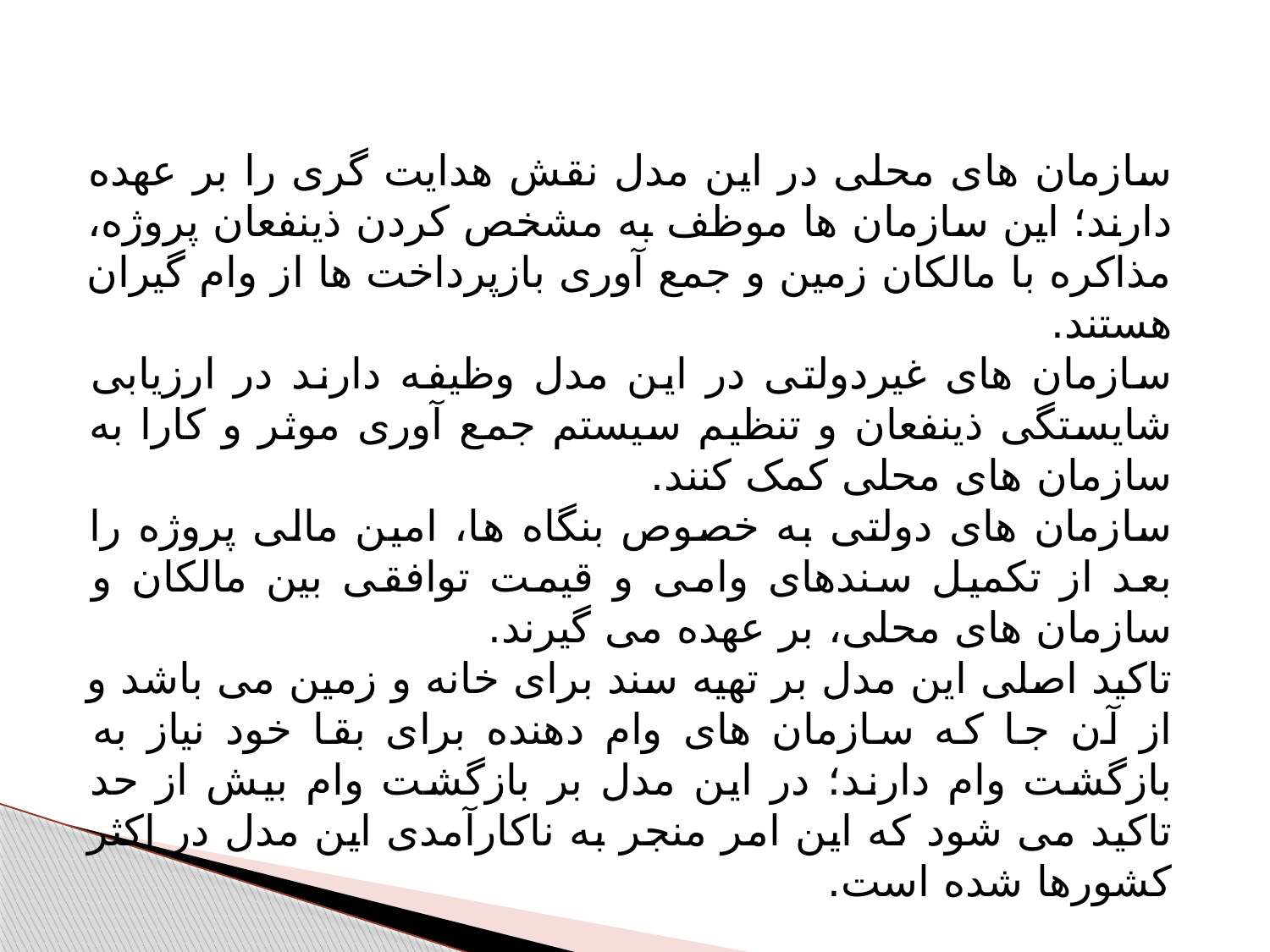

سازمان های محلی در این مدل نقش هدایت گری را بر عهده دارند؛ این سازمان ها موظف به مشخص کردن ذینفعان پروژه، مذاکره با مالکان زمین و جمع آوری بازپرداخت ها از وام گیران هستند.
	سازمان های غیردولتی در این مدل وظیفه دارند در ارزیابی شایستگی ذینفعان و تنظیم سیستم جمع آوری موثر و کارا به سازمان های محلی کمک کنند.
	سازمان های دولتی به خصوص بنگاه ها، امین مالی پروژه را بعد از تکمیل سندهای وامی و قیمت توافقی بین مالکان و سازمان های محلی، بر عهده می گیرند.
	تاکید اصلی این مدل بر تهیه سند برای خانه و زمین می باشد و از آن جا که سازمان های وام دهنده برای بقا خود نیاز به بازگشت وام دارند؛ در این مدل بر بازگشت وام بیش از حد تاکید می شود که این امر منجر به ناکارآمدی این مدل در اکثر کشورها شده است.